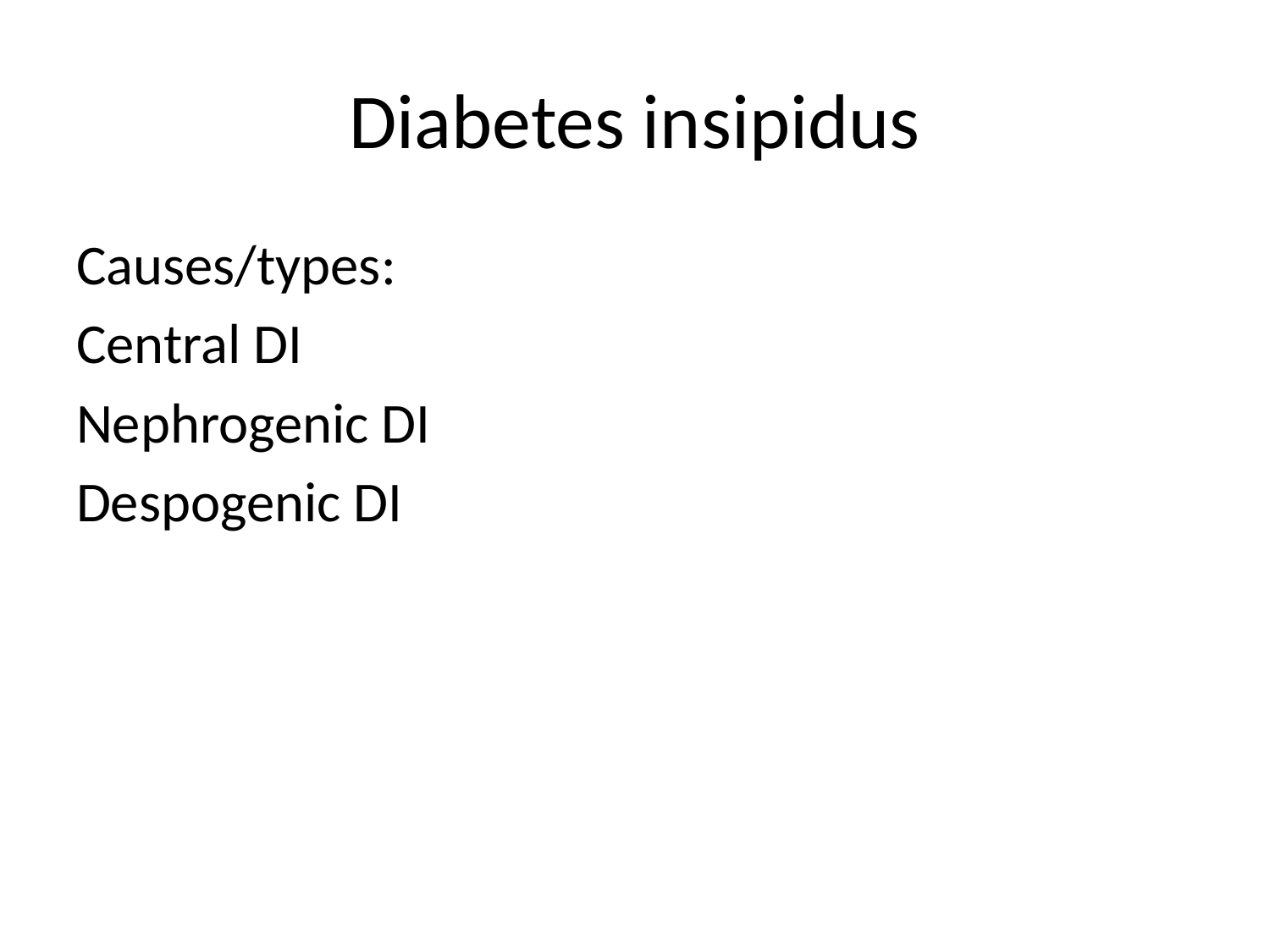

# Diabetes insipidus
Causes/types:
Central DI
Nephrogenic DI
Despogenic DI